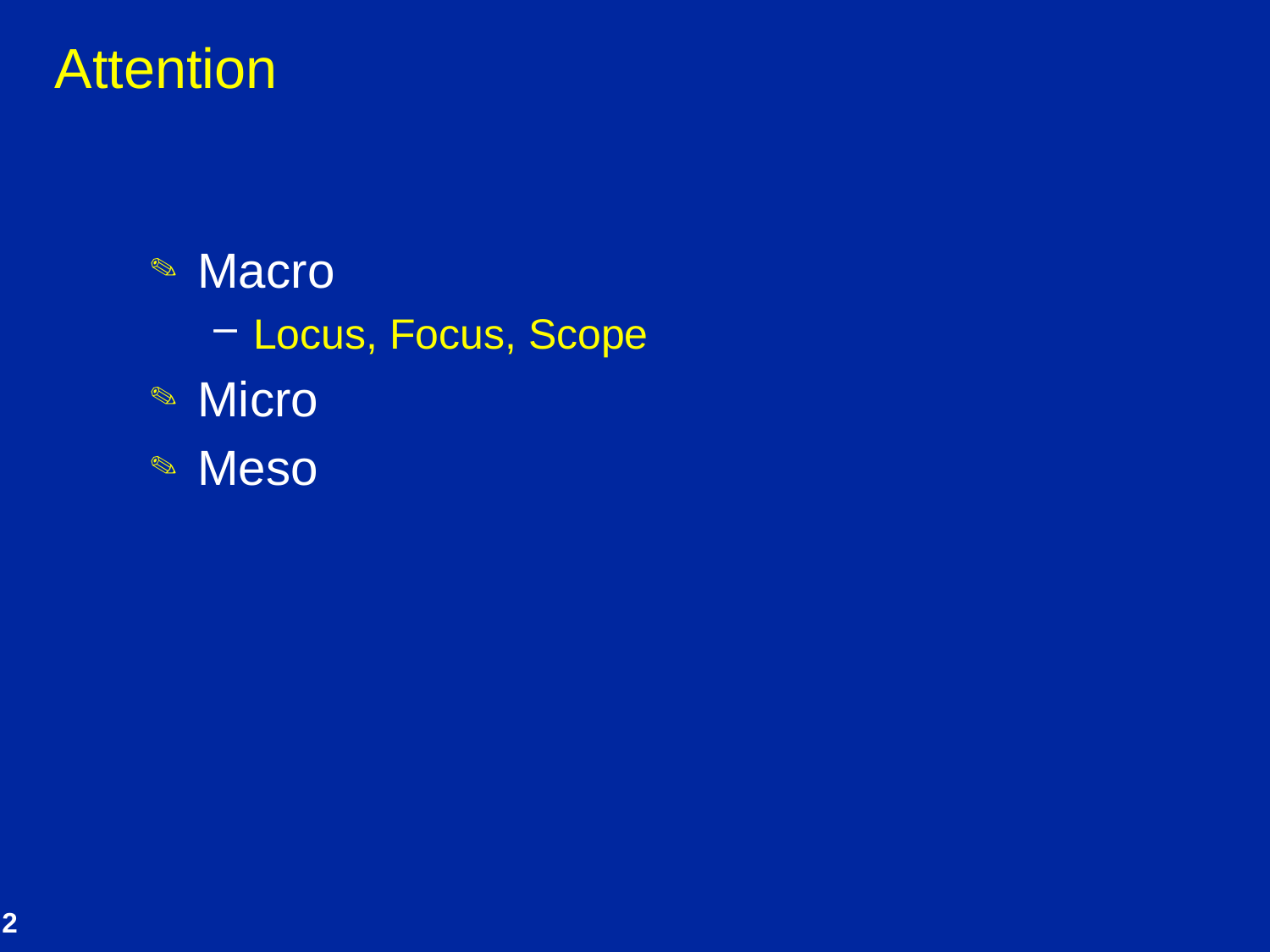

# Attention
Macro
Locus, Focus, Scope
Micro
Meso